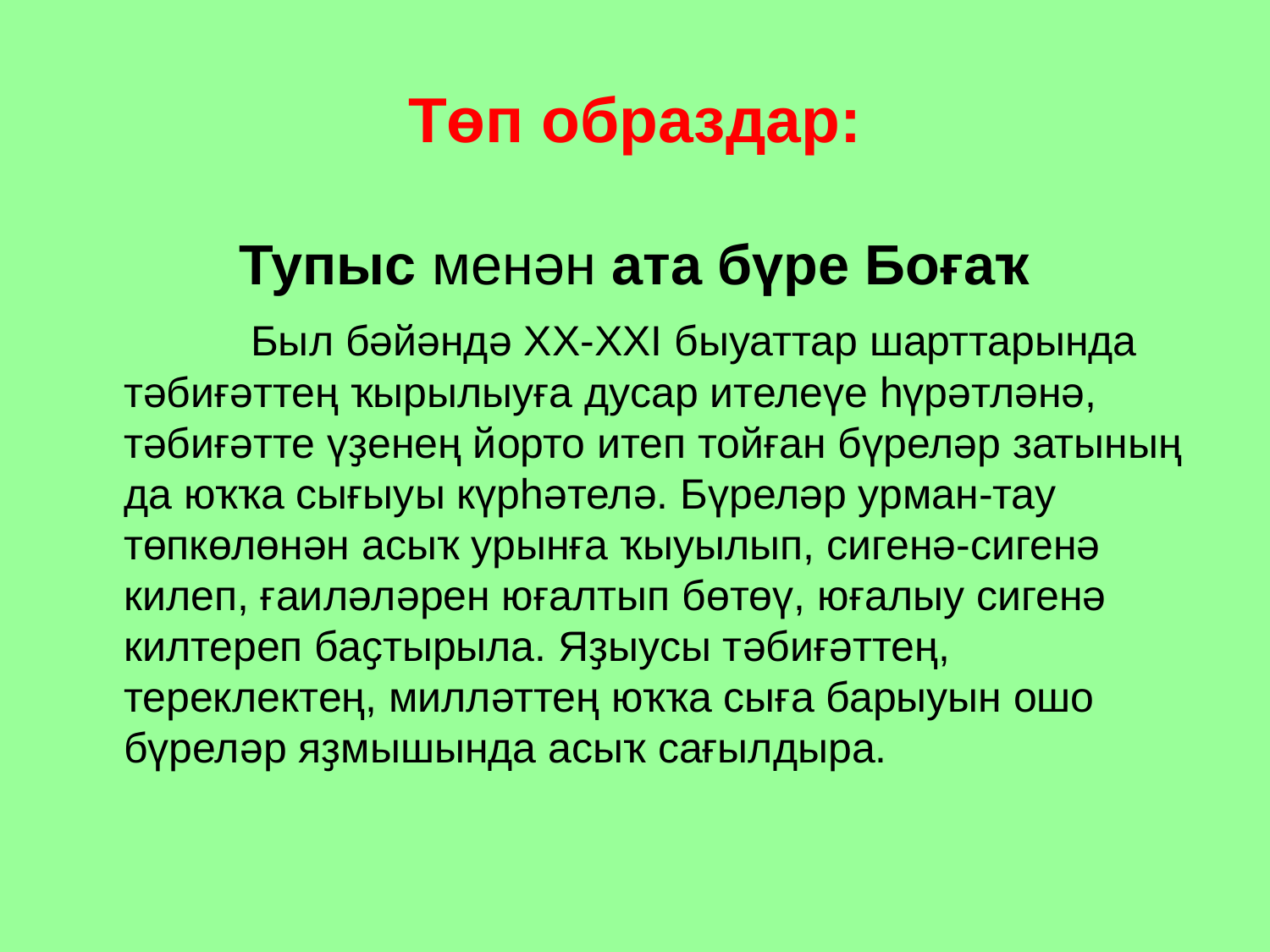

# Төп образдар:
Тупыс менән ата бүре Боғаҡ
		Был бәйәндә XX-XXI быуаттар шарттарында тәбиғәттең ҡырылыуға дусар ителеүе һүрәтләнә, тәбиғәтте үҙенең йорто итеп тойған бүреләр затының да юҡҡа сығыуы күрһәтелә. Бүреләр урман-тау төпкөлөнән асыҡ урынға ҡыуылып, сигенә-сигенә килеп, ғаиләләрен юғалтып бөтөү, юғалыу сигенә килтереп баҫтырыла. Яҙыусы тәбиғәттең, тереклектең, милләттең юҡҡа сыға барыуын ошо бүреләр яҙмышында асыҡ сағылдыра.